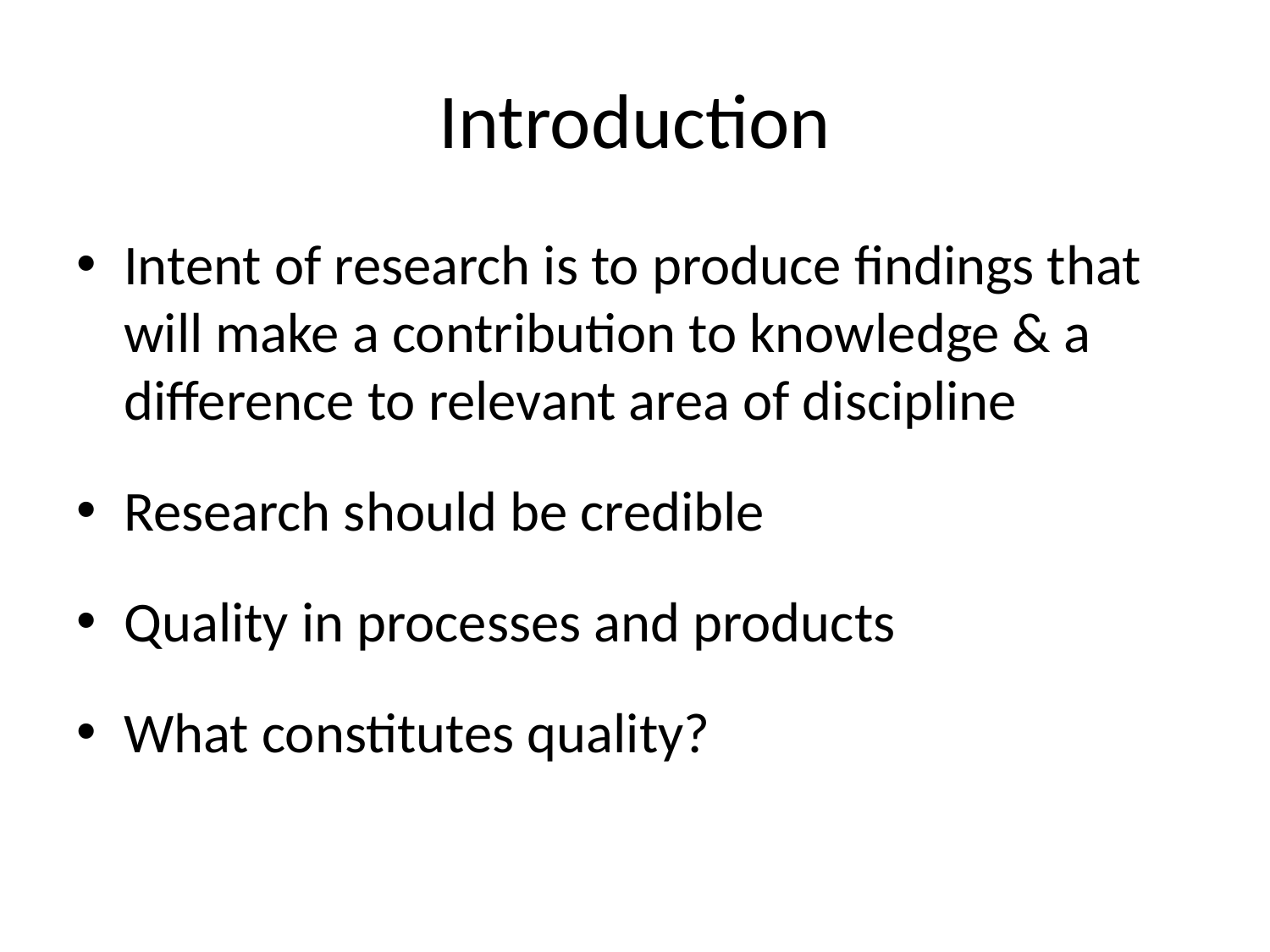

# Introduction
Intent of research is to produce findings that will make a contribution to knowledge & a difference to relevant area of discipline
Research should be credible
Quality in processes and products
What constitutes quality?